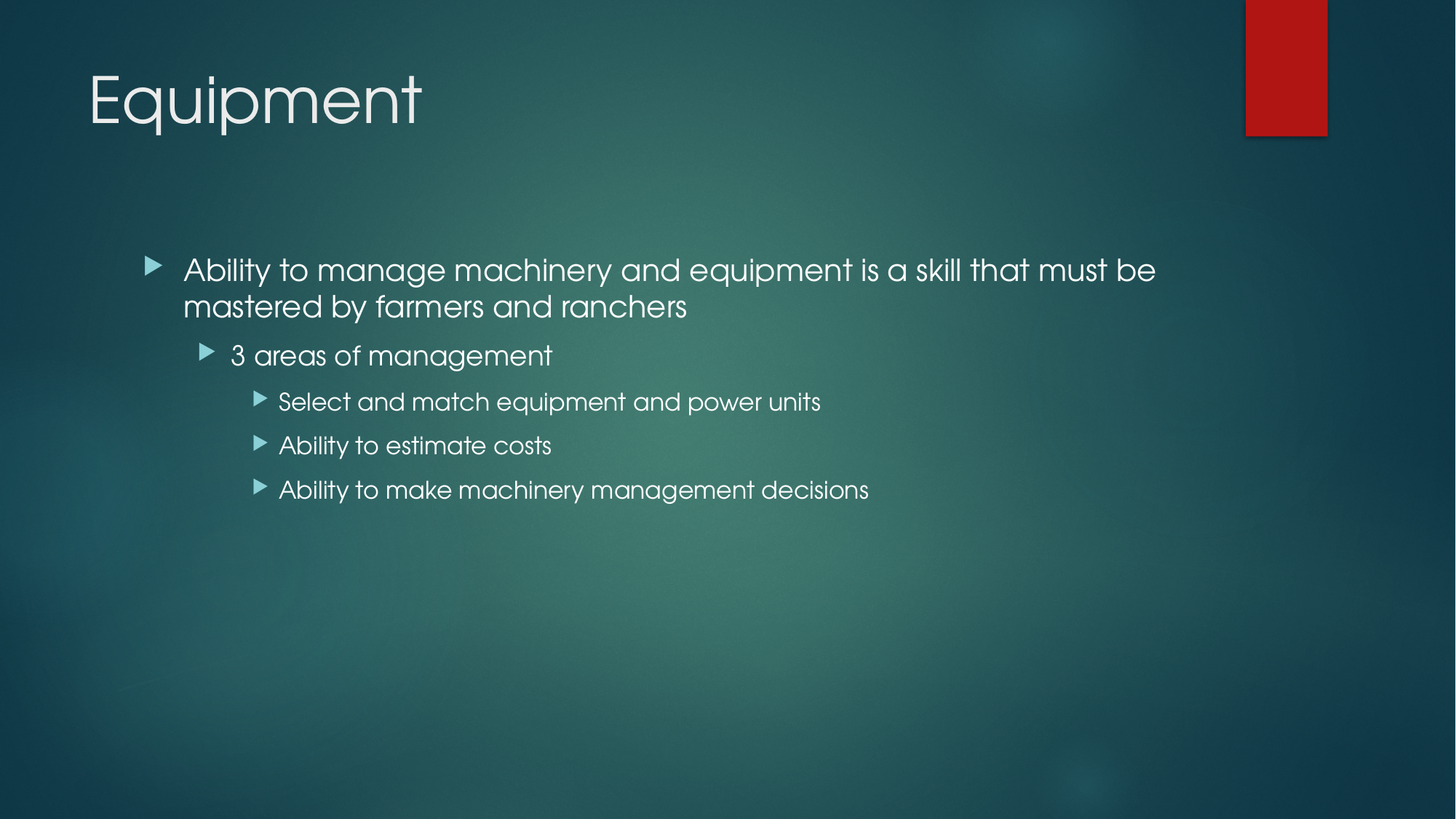

# Equipment
Ability to manage machinery and equipment is a skill that must be mastered by farmers and ranchers
3 areas of management
Select and match equipment and power units
Ability to estimate costs
Ability to make machinery management decisions